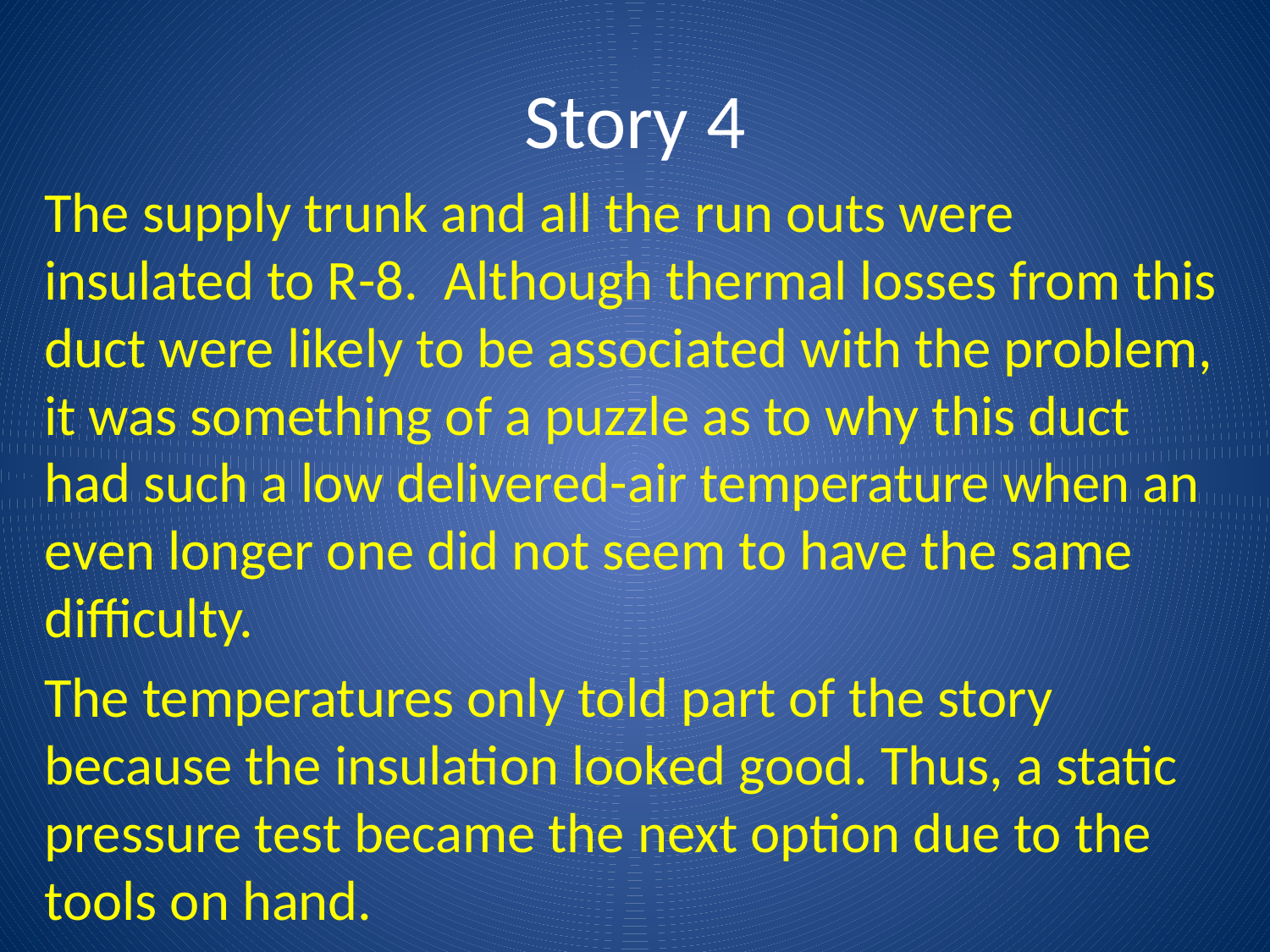

# Story 4
The supply trunk and all the run outs were insulated to R-8.  Although thermal losses from this duct were likely to be associated with the problem, it was something of a puzzle as to why this duct had such a low delivered-air temperature when an even longer one did not seem to have the same difficulty.
The temperatures only told part of the story because the insulation looked good. Thus, a static pressure test became the next option due to the tools on hand.